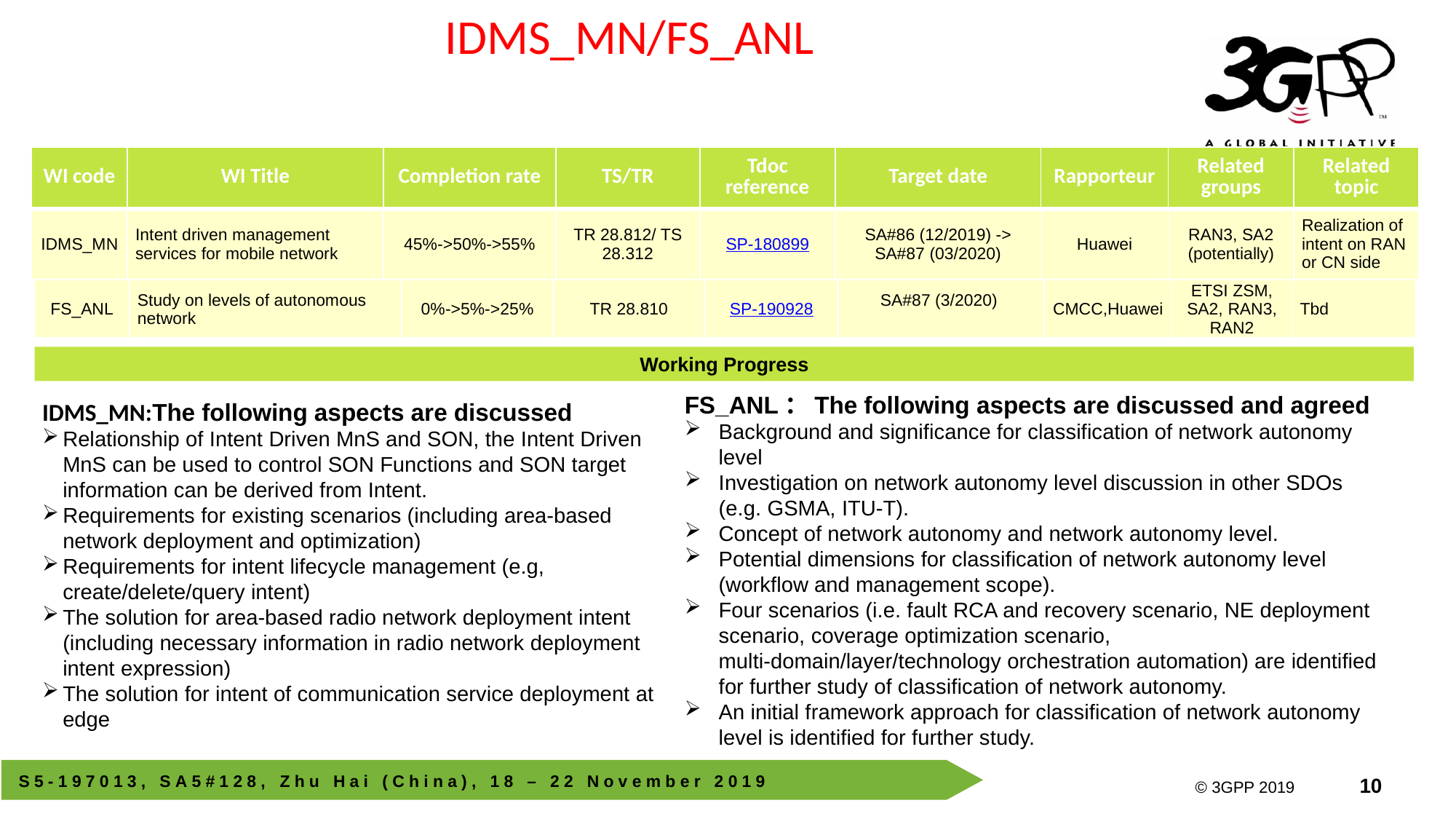

IDMS_MN/FS_ANL
| WI code | WI Title | Completion rate | TS/TR | Tdoc reference | Target date | Rapporteur | Related groups | Related topic |
| --- | --- | --- | --- | --- | --- | --- | --- | --- |
| IDMS\_MN | Intent driven management services for mobile network | 45%->50%->55% | TR 28.812/ TS 28.312 | SP-180899 | SA#86 (12/2019) -> SA#87 (03/2020) | Huawei | RAN3, SA2 (potentially) | Realization of intent on RAN or CN side |
| FS\_ANL | Study on levels of autonomous network | 0%->5%->25% | TR 28.810 | SP-190928 | SA#87 (3/2020) | CMCC,Huawei | ETSI ZSM, SA2, RAN3, RAN2 | Tbd |
| --- | --- | --- | --- | --- | --- | --- | --- | --- |
Working Progress
FS_ANL：The following aspects are discussed and agreed
Background and significance for classification of network autonomy level
Investigation on network autonomy level discussion in other SDOs (e.g. GSMA, ITU-T).
Concept of network autonomy and network autonomy level.
Potential dimensions for classification of network autonomy level (workflow and management scope).
Four scenarios (i.e. fault RCA and recovery scenario, NE deployment scenario, coverage optimization scenario, multi-domain/layer/technology orchestration automation) are identified for further study of classification of network autonomy.
An initial framework approach for classification of network autonomy level is identified for further study.
IDMS_MN:The following aspects are discussed
Relationship of Intent Driven MnS and SON, the Intent Driven MnS can be used to control SON Functions and SON target information can be derived from Intent.
Requirements for existing scenarios (including area-based network deployment and optimization)
Requirements for intent lifecycle management (e.g, create/delete/query intent)
The solution for area-based radio network deployment intent (including necessary information in radio network deployment intent expression)
The solution for intent of communication service deployment at edge